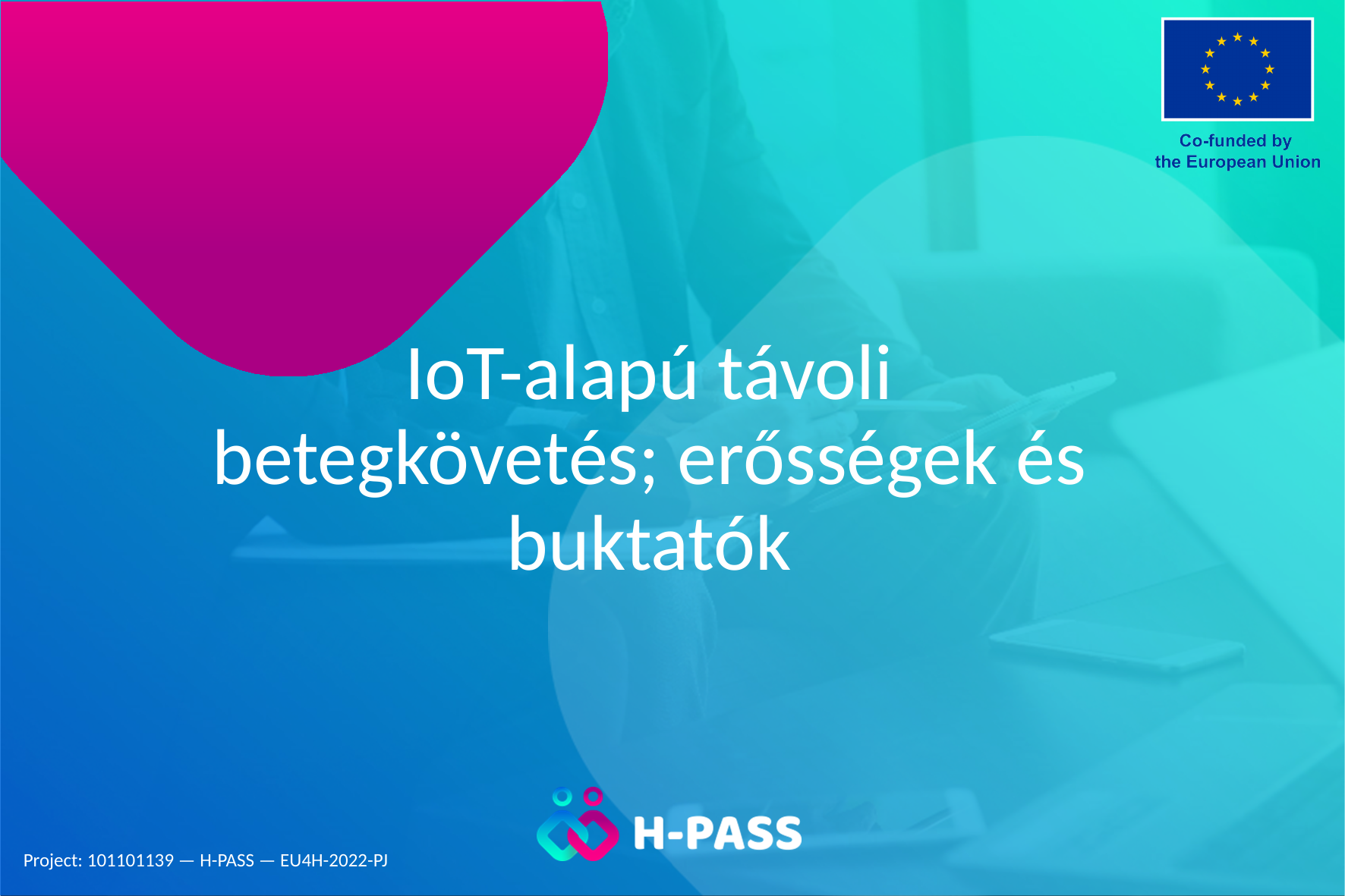

# IoT-alapú távoli betegkövetés; erősségek és buktatók

Project: 101101139 — H-PASS — EU4H-2022-PJ